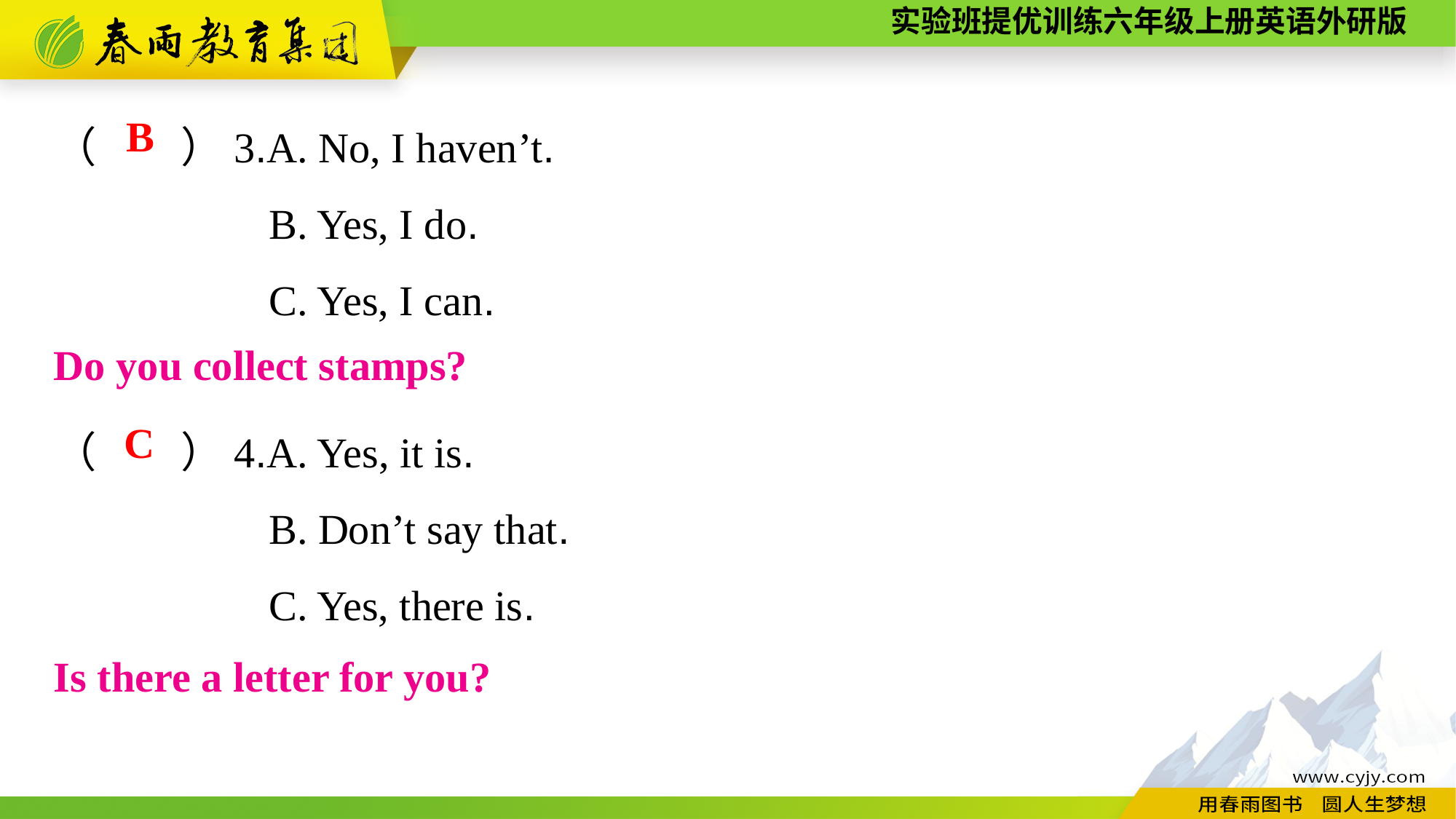

（　　）3.A. No, I haven’t.
B. Yes, I do.
C. Yes, I can.

（　　）4.A. Yes, it is.
B. Don’t say that.
C. Yes, there is.
B
Do you collect stamps?
C
Is there a letter for you?